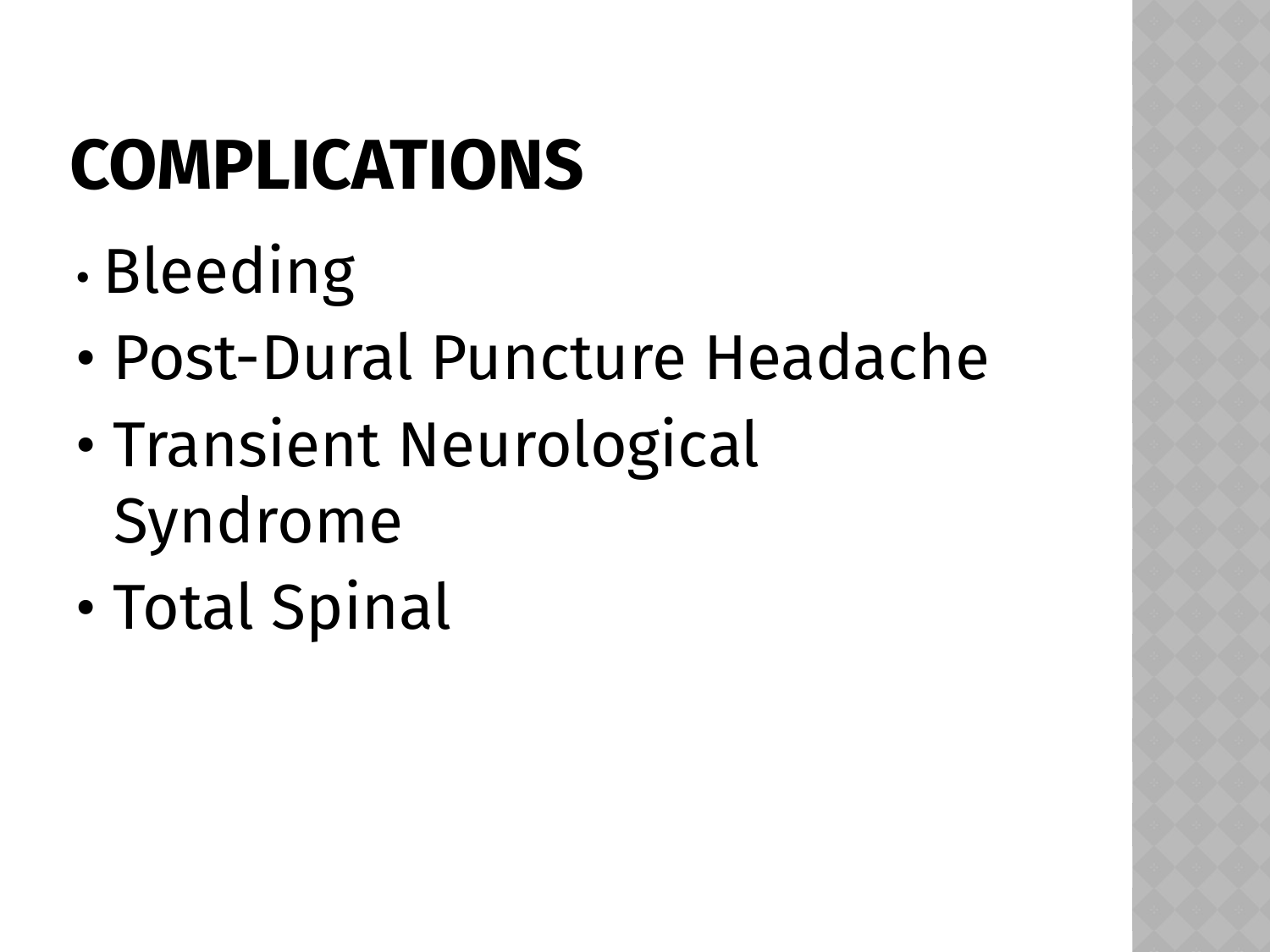

# Complications
• Bleeding
• Post-Dural Puncture Headache
• Transient Neurological Syndrome
• Total Spinal